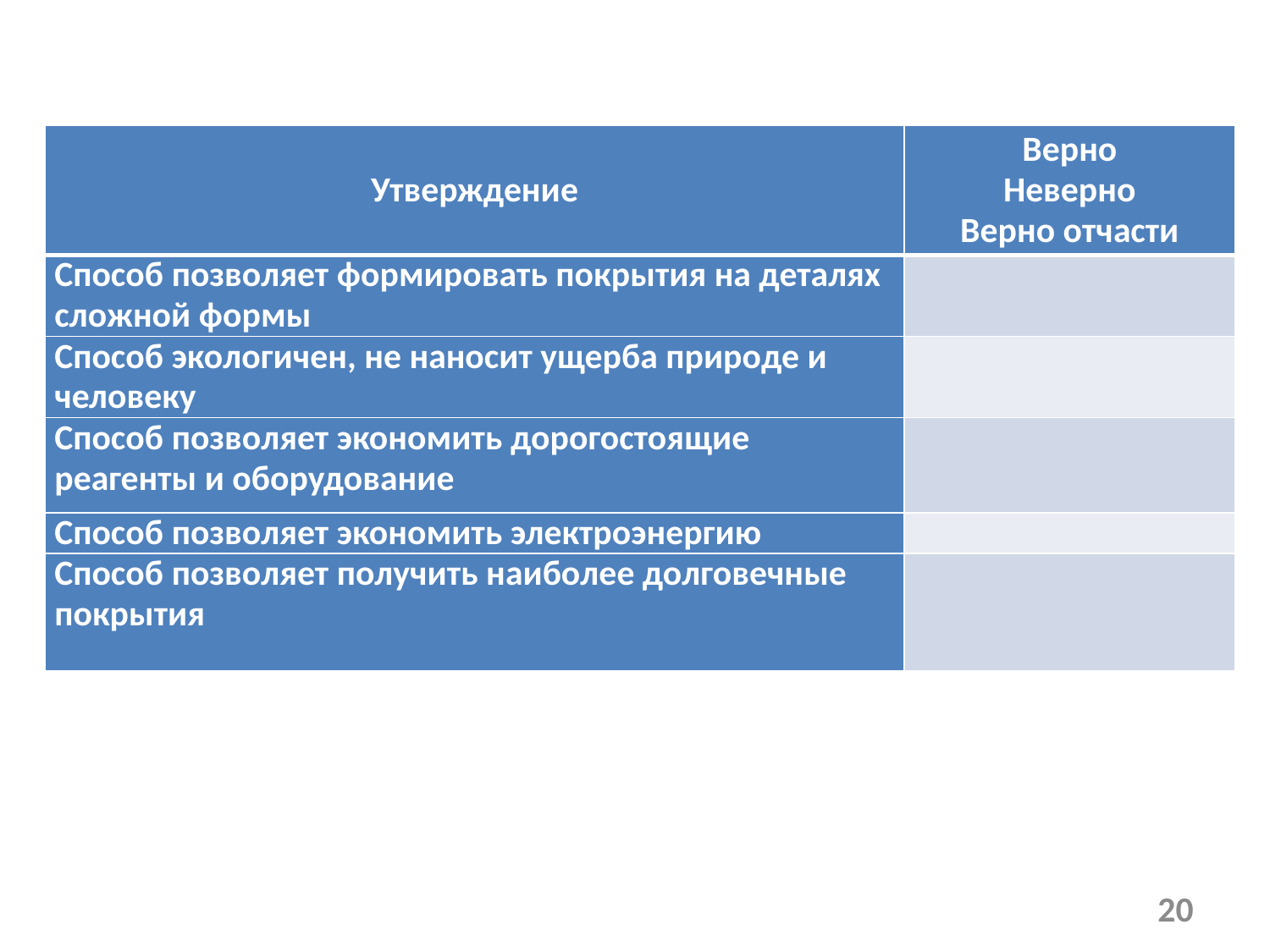

| Утверждение | Верно Неверно Верно отчасти |
| --- | --- |
| Способ позволяет формировать покрытия на деталях сложной формы |  |
| Способ экологичен, не наносит ущерба природе и человеку |  |
| Способ позволяет экономить дорогостоящие реагенты и оборудование |  |
| Способ позволяет экономить электроэнергию |  |
| Способ позволяет получить наиболее долговечные покрытия |  |
20